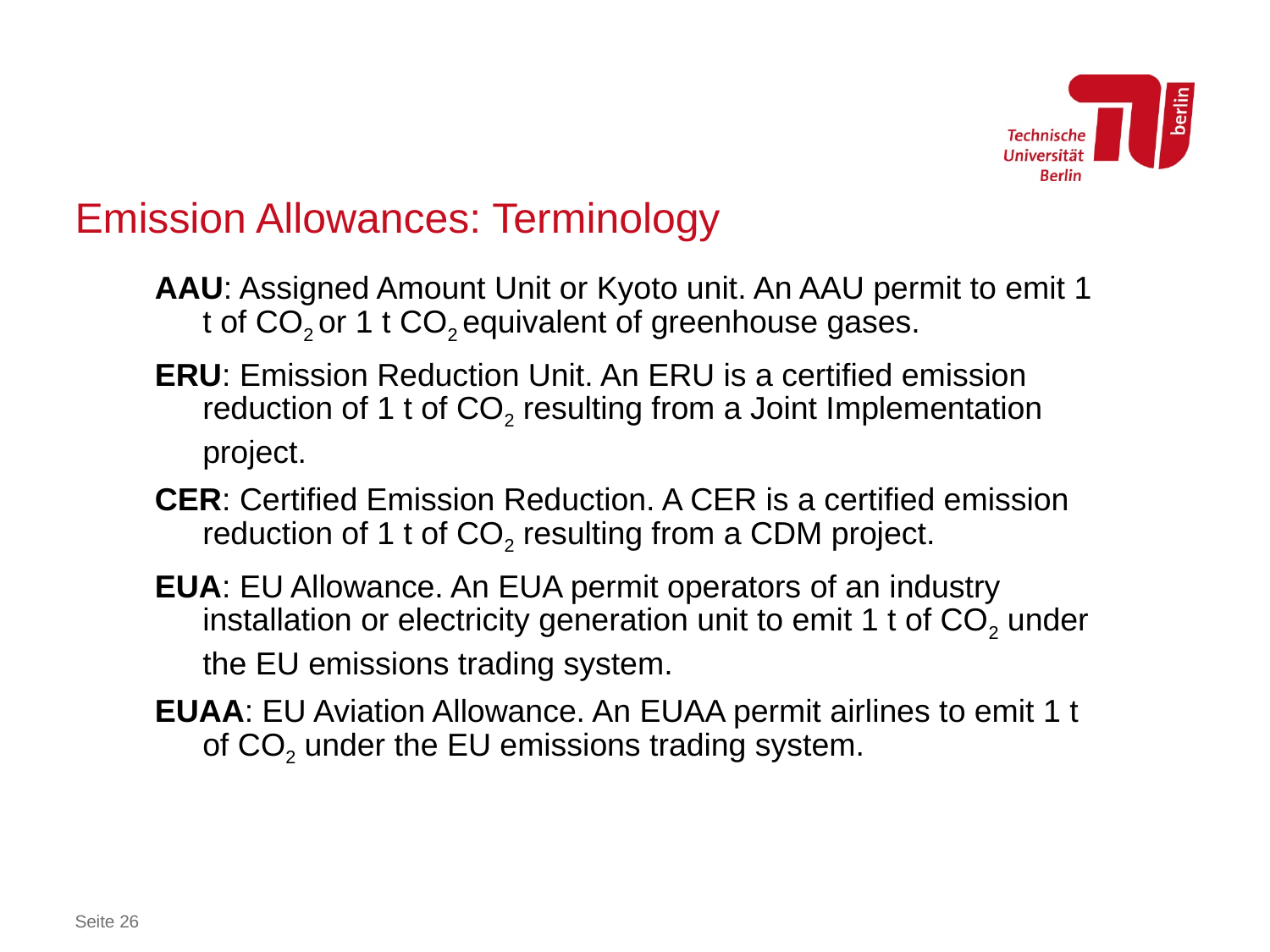

# Emission Allowances: Terminology
AAU: Assigned Amount Unit or Kyoto unit. An AAU permit to emit 1 t of CO2 or 1 t CO2 equivalent of greenhouse gases.
ERU: Emission Reduction Unit. An ERU is a certified emission reduction of 1 t of CO2 resulting from a Joint Implementation project.
CER: Certified Emission Reduction. A CER is a certified emission reduction of 1 t of CO2 resulting from a CDM project.
EUA: EU Allowance. An EUA permit operators of an industry installation or electricity generation unit to emit 1 t of CO2 under the EU emissions trading system.
EUAA: EU Aviation Allowance. An EUAA permit airlines to emit 1 t of CO2 under the EU emissions trading system.

Seite 26